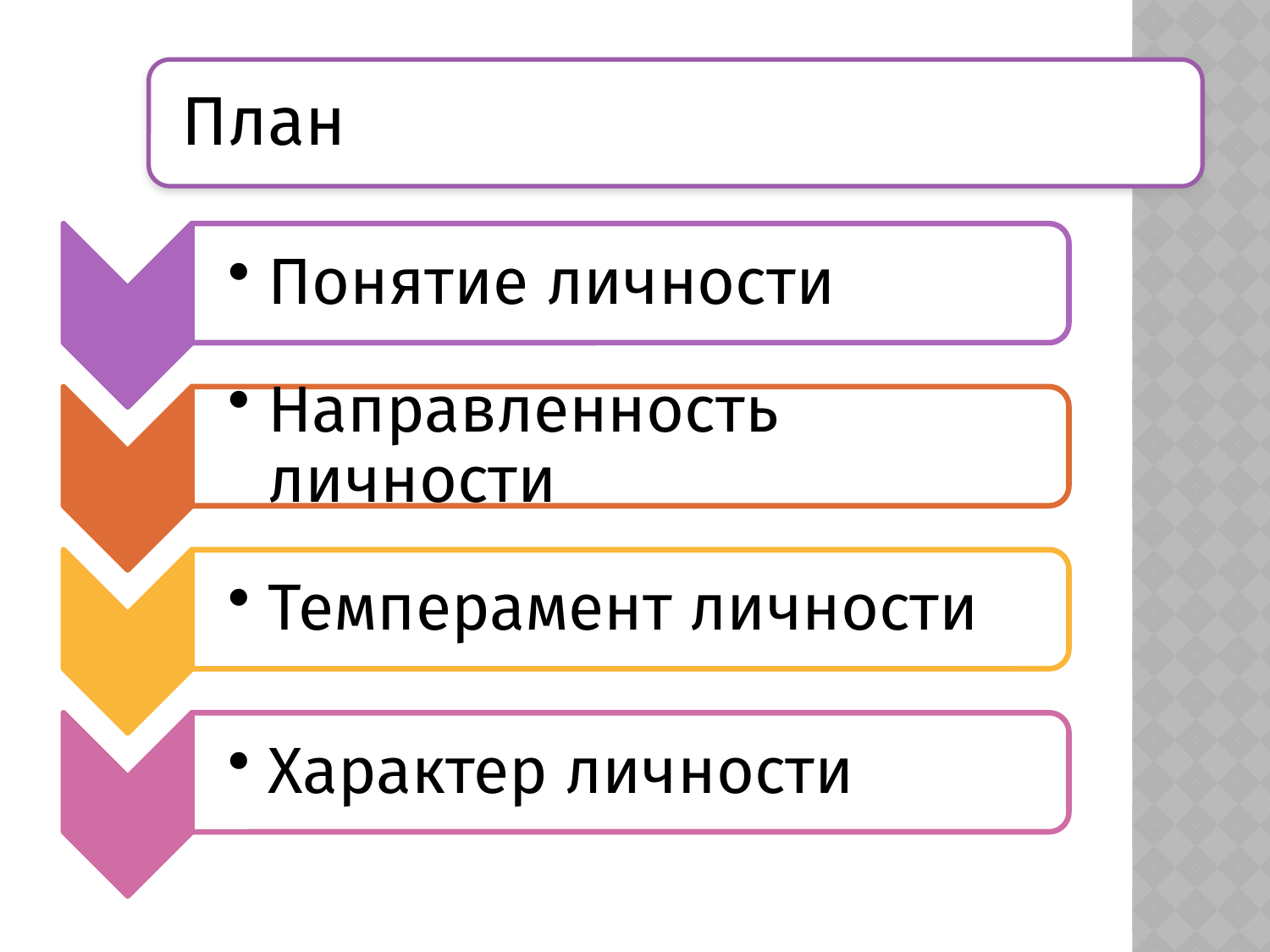

План

Понятие личности

Направленность личности

Темперамент личности

Характер личности